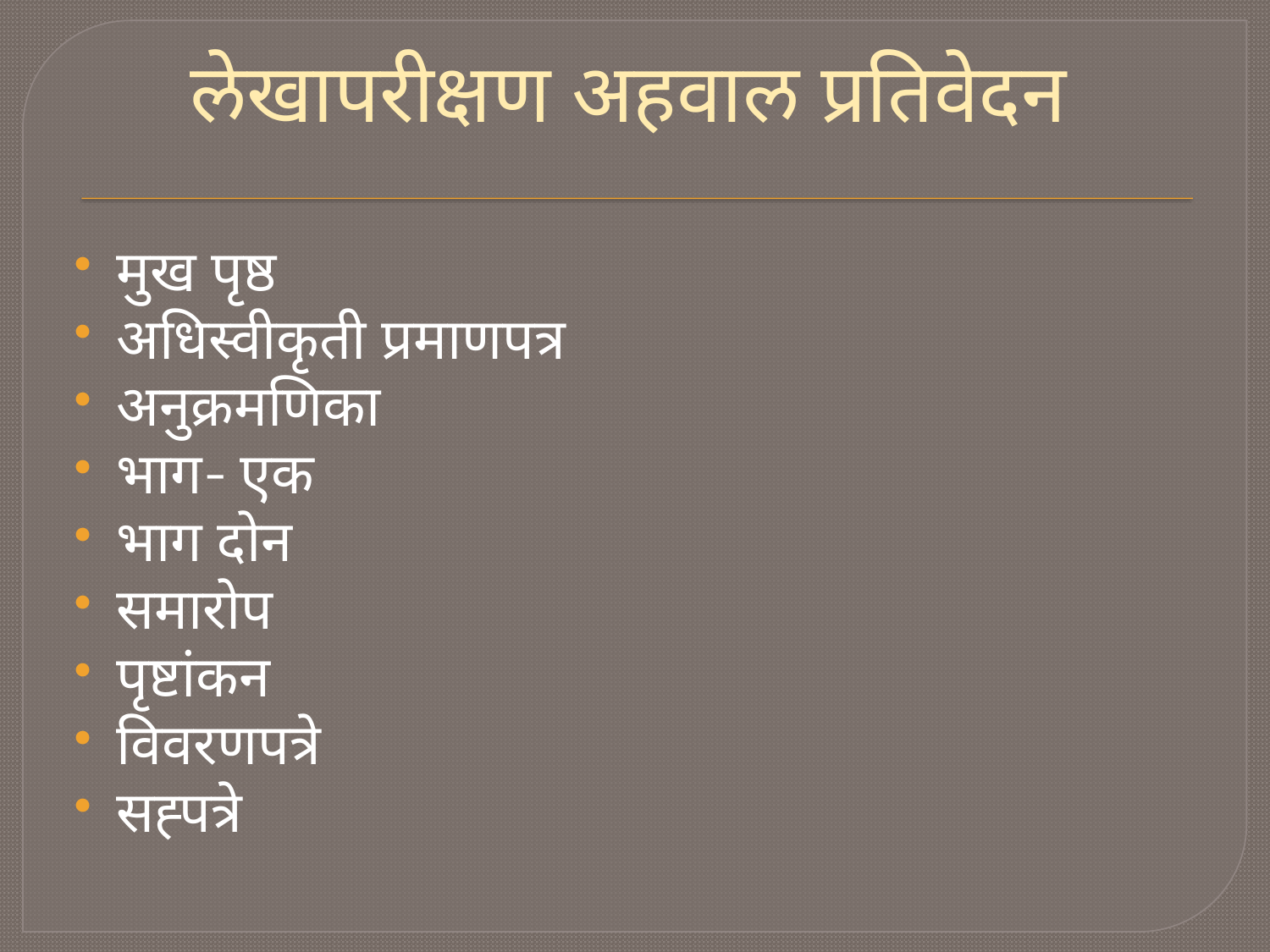

# लेखापरीक्षण अहवाल प्रतिवेदन
मुख पृष्ठ
अधिस्वीकृती प्रमाणपत्र
अनुक्रमणिका
भाग- एक
भाग दोन
समारोप
पृष्टांकन
विवरणपत्रे
सह्पत्रे